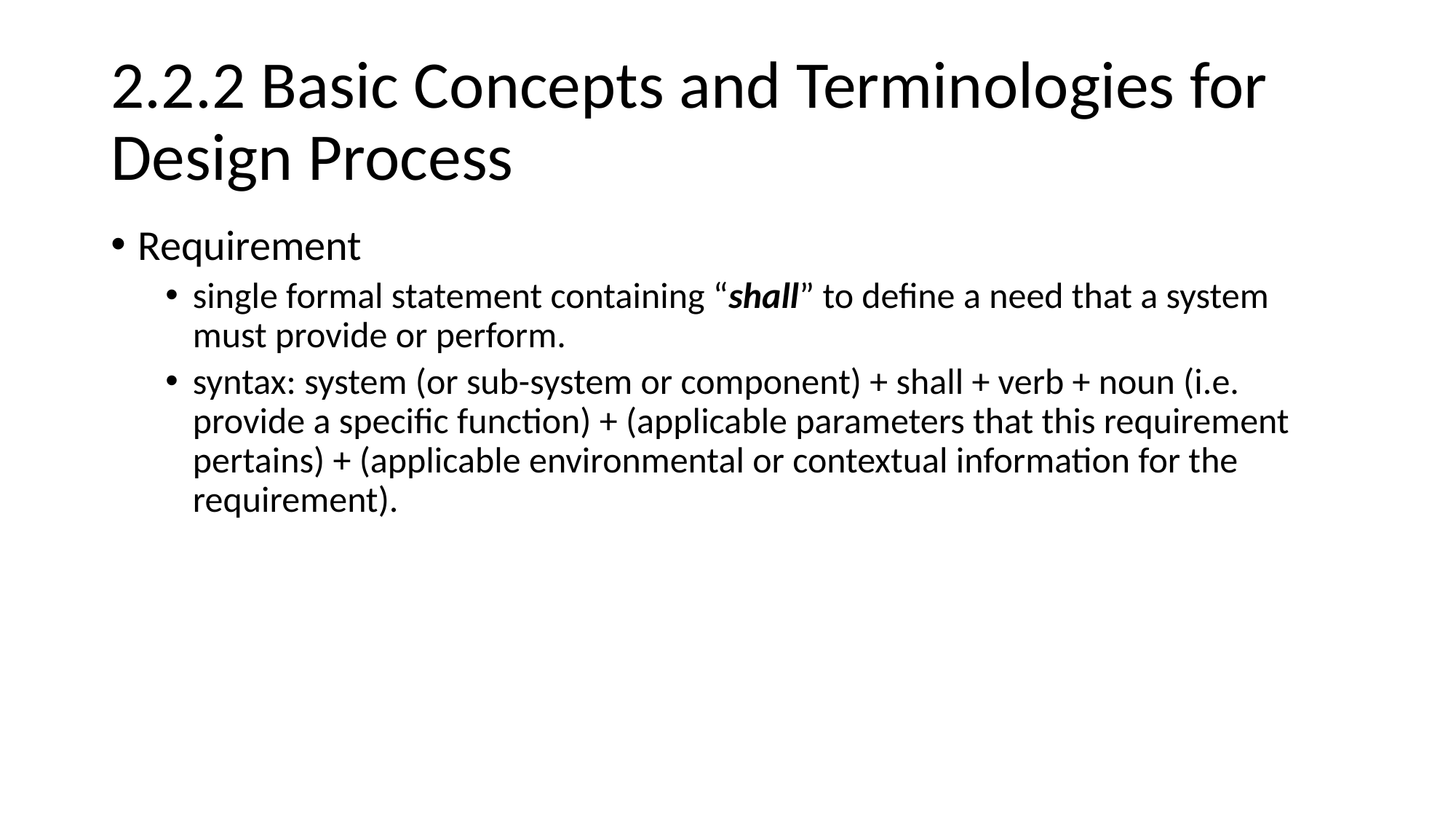

# 2.2.2 Basic Concepts and Terminologies for Design Process
Requirement
single formal statement containing “shall” to define a need that a system must provide or perform.
syntax: system (or sub-system or component) + shall + verb + noun (i.e. provide a specific function) + (applicable parameters that this requirement pertains) + (applicable environmental or contextual information for the requirement).